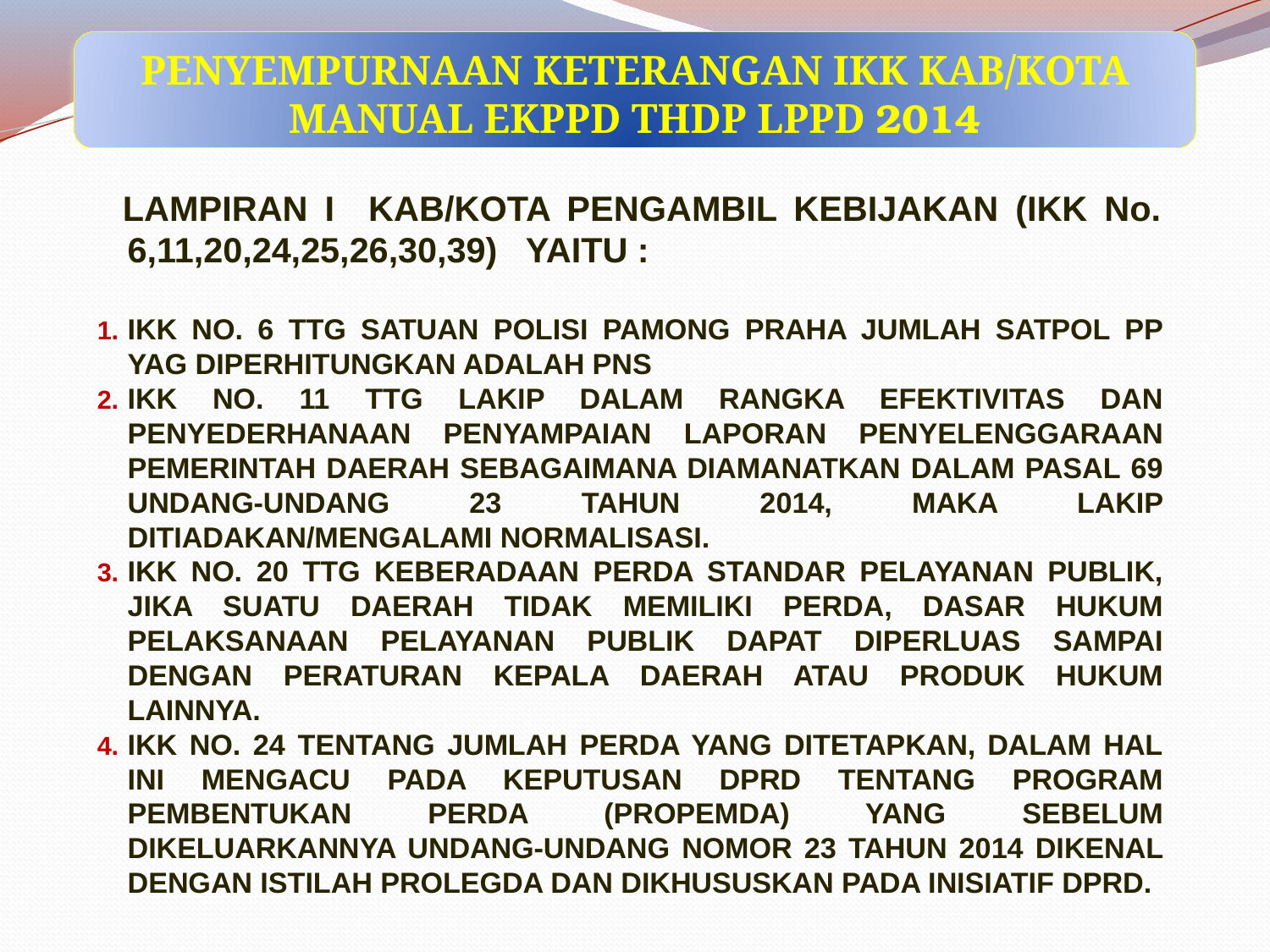

PENYEMPURNAAN KETERANGAN IKK KAB/KOTA
MANUAL EKPPD THDP LPPD 2014
LAMPIRAN I  KAB/KOTA PENGAMBIL KEBIJAKAN (IKK No. 6,11,20,24,25,26,30,39)   YAITU :

IKK NO. 6 TTG SATUAN POLISI PAMONG PRAHA JUMLAH SATPOL PP YAG DIPERHITUNGKAN ADALAH PNS
IKK NO. 11 TTG LAKIP DALAM RANGKA EFEKTIVITAS DAN PENYEDERHANAAN PENYAMPAIAN LAPORAN PENYELENGGARAAN PEMERINTAH DAERAH SEBAGAIMANA DIAMANATKAN DALAM PASAL 69 UNDANG-UNDANG 23 TAHUN 2014, MAKA LAKIP DITIADAKAN/MENGALAMI NORMALISASI.
IKK NO. 20 TTG KEBERADAAN PERDA STANDAR PELAYANAN PUBLIK, JIKA SUATU DAERAH TIDAK MEMILIKI PERDA, DASAR HUKUM PELAKSANAAN PELAYANAN PUBLIK DAPAT DIPERLUAS SAMPAI DENGAN PERATURAN KEPALA DAERAH ATAU PRODUK HUKUM LAINNYA.
IKK NO. 24 TENTANG JUMLAH PERDA YANG DITETAPKAN, DALAM HAL INI MENGACU PADA KEPUTUSAN DPRD TENTANG PROGRAM PEMBENTUKAN PERDA (PROPEMDA) YANG SEBELUM DIKELUARKANNYA UNDANG-UNDANG NOMOR 23 TAHUN 2014 DIKENAL DENGAN ISTILAH PROLEGDA DAN DIKHUSUSKAN PADA INISIATIF DPRD.